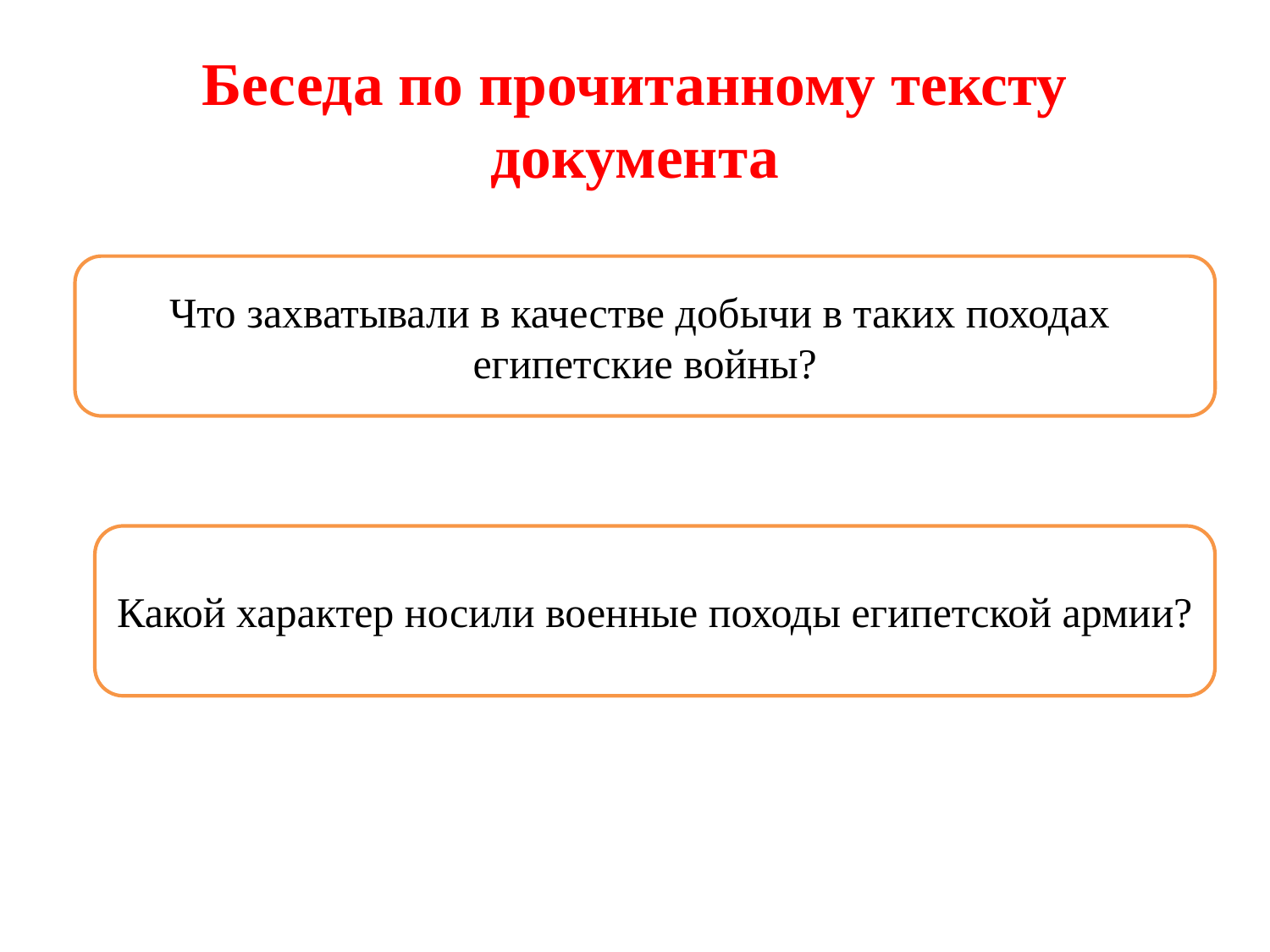

# Беседа по прочитанному тексту документа
Что захватывали в качестве добычи в таких походах  египетские войны?
Какой характер носили военные походы египетской армии?